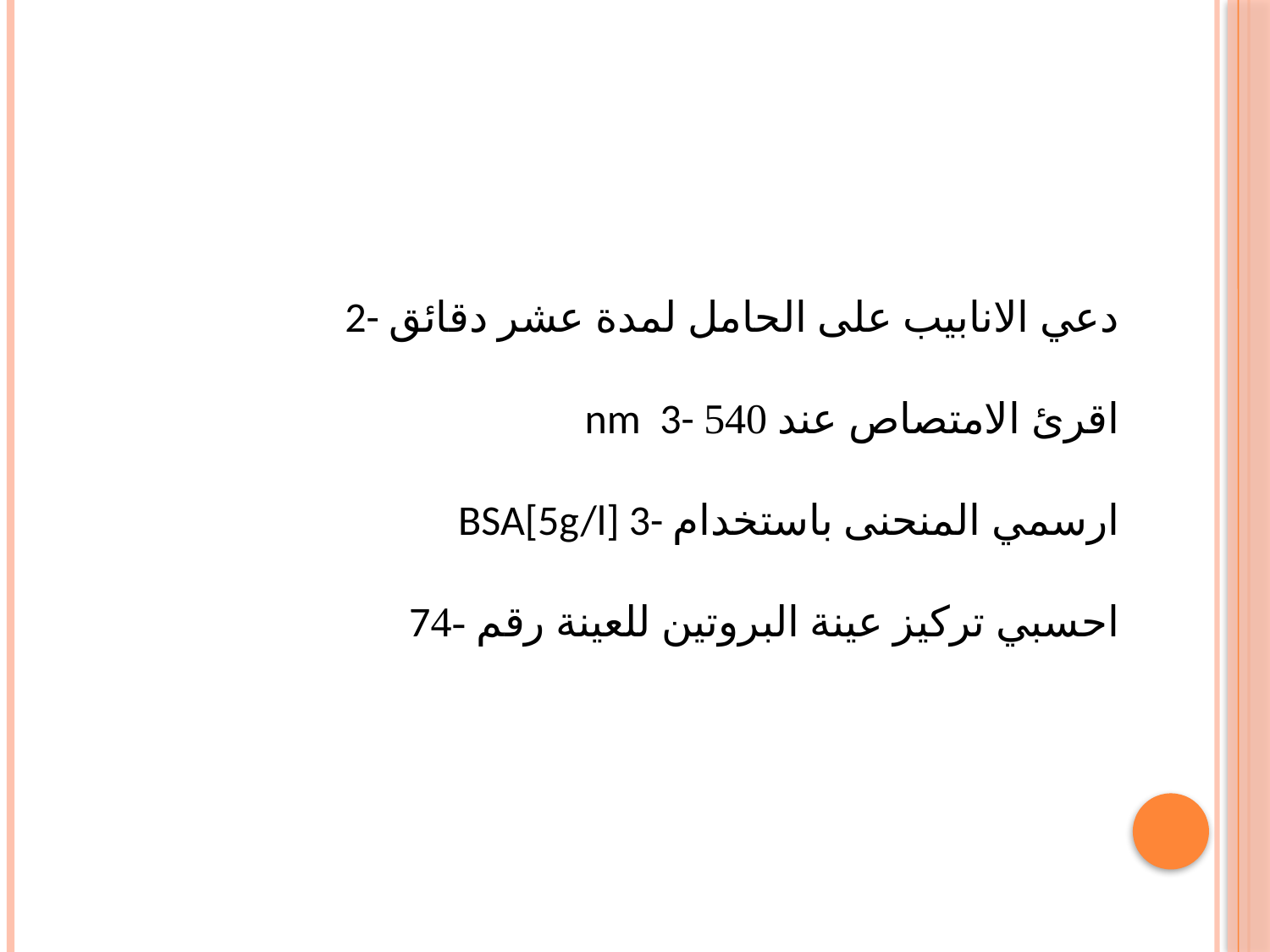

2- دعي الانابيب على الحامل لمدة عشر دقائق
nm  3- اقرئ الامتصاص عند 540
BSA[5g/l] 3- ارسمي المنحنى باستخدام
  7احسبي تركيز عينة البروتين للعينة رقم -4